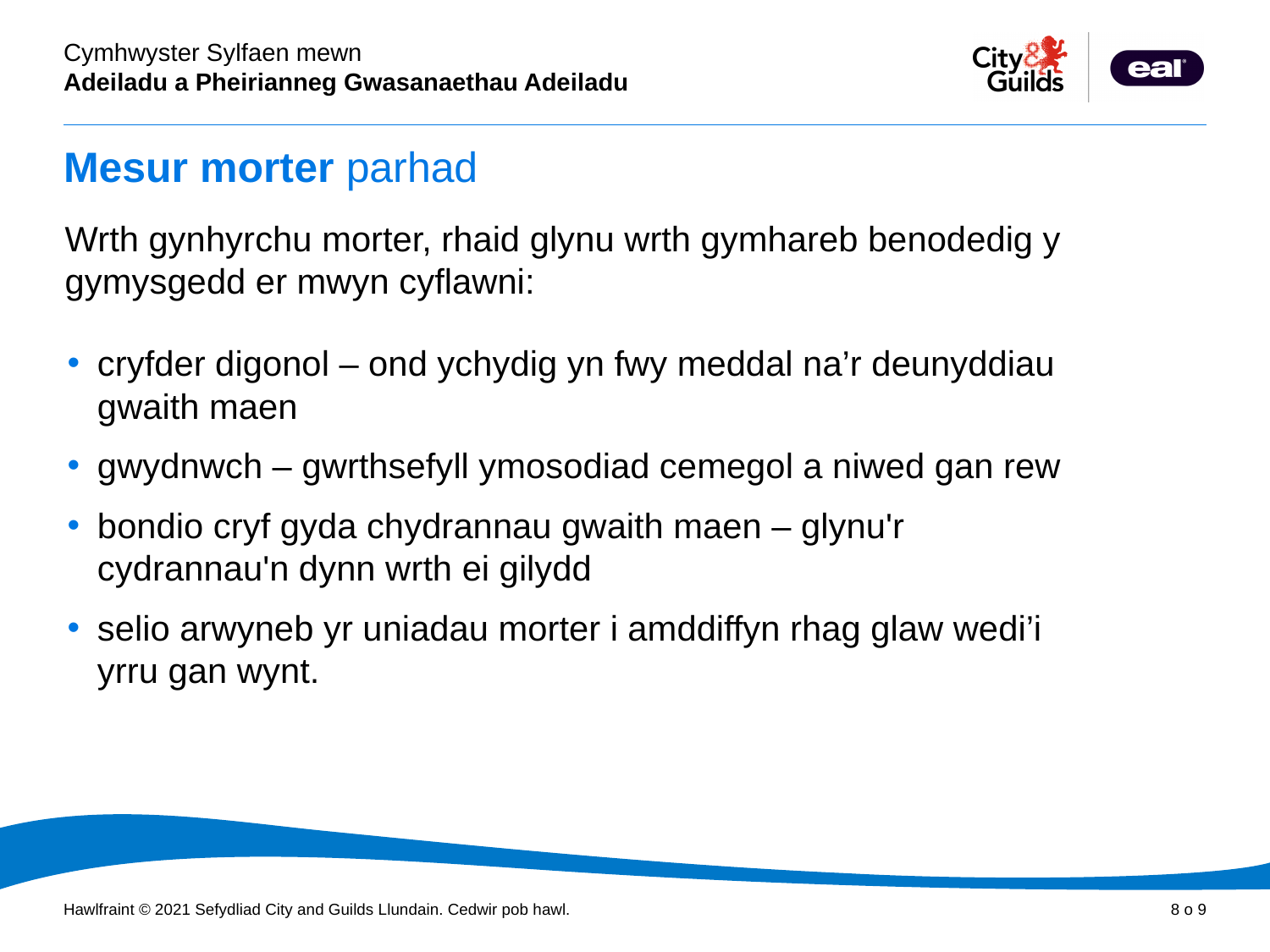

# Mesur morter parhad
Wrth gynhyrchu morter, rhaid glynu wrth gymhareb benodedig y gymysgedd er mwyn cyflawni:
cryfder digonol – ond ychydig yn fwy meddal na’r deunyddiau gwaith maen
gwydnwch – gwrthsefyll ymosodiad cemegol a niwed gan rew
bondio cryf gyda chydrannau gwaith maen – glynu'r cydrannau'n dynn wrth ei gilydd
selio arwyneb yr uniadau morter i amddiffyn rhag glaw wedi’i yrru gan wynt.